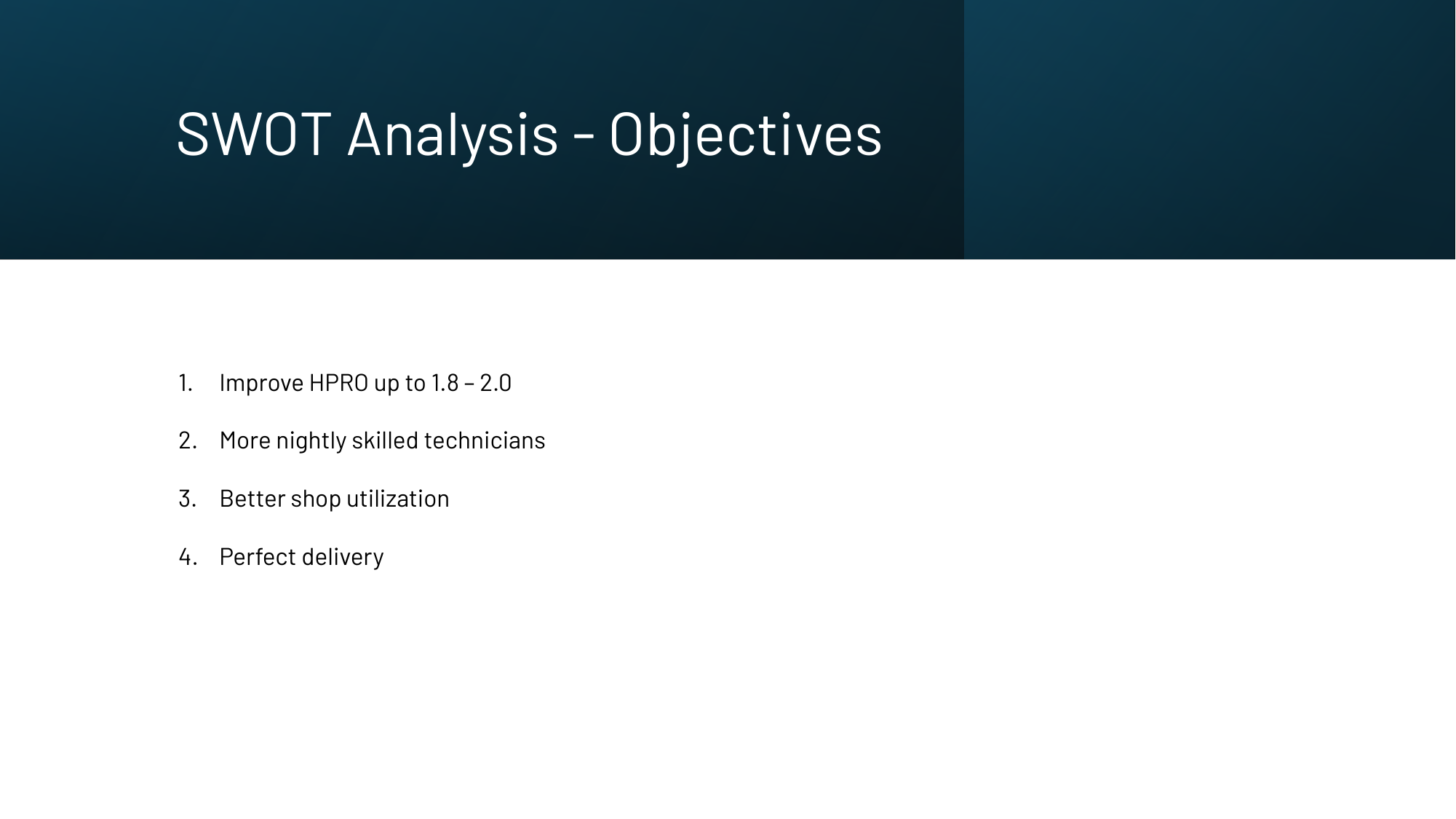

# SWOT Analysis - Objectives
Improve HPRO up to 1.8 – 2.0

More nightly skilled technicians

Better shop utilization

Perfect delivery